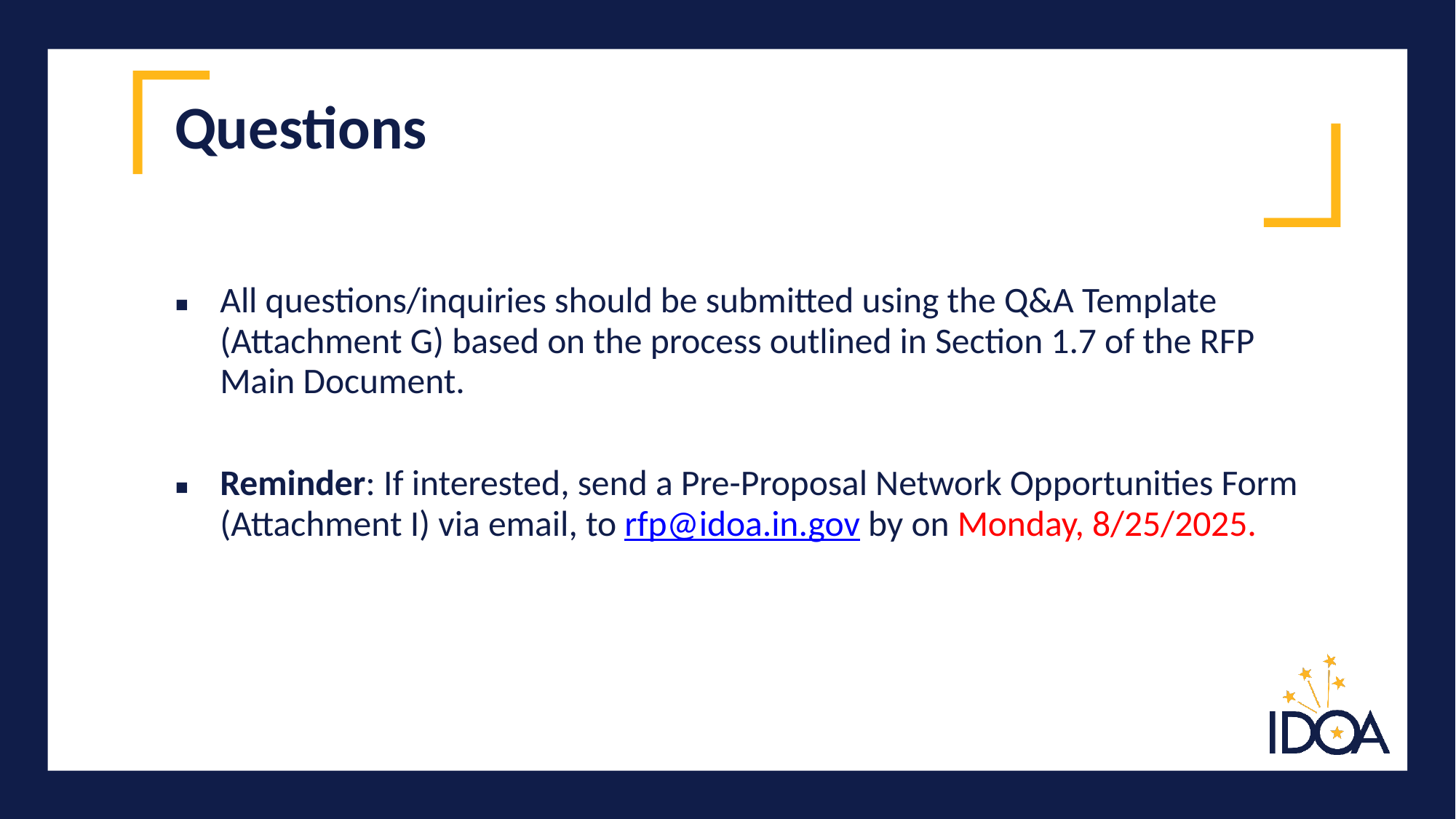

# Questions
All questions/inquiries should be submitted using the Q&A Template (Attachment G) based on the process outlined in Section 1.7 of the RFP Main Document.
Reminder: If interested, send a Pre-Proposal Network Opportunities Form (Attachment I) via email, to rfp@idoa.in.gov by on Monday, 8/25/2025.